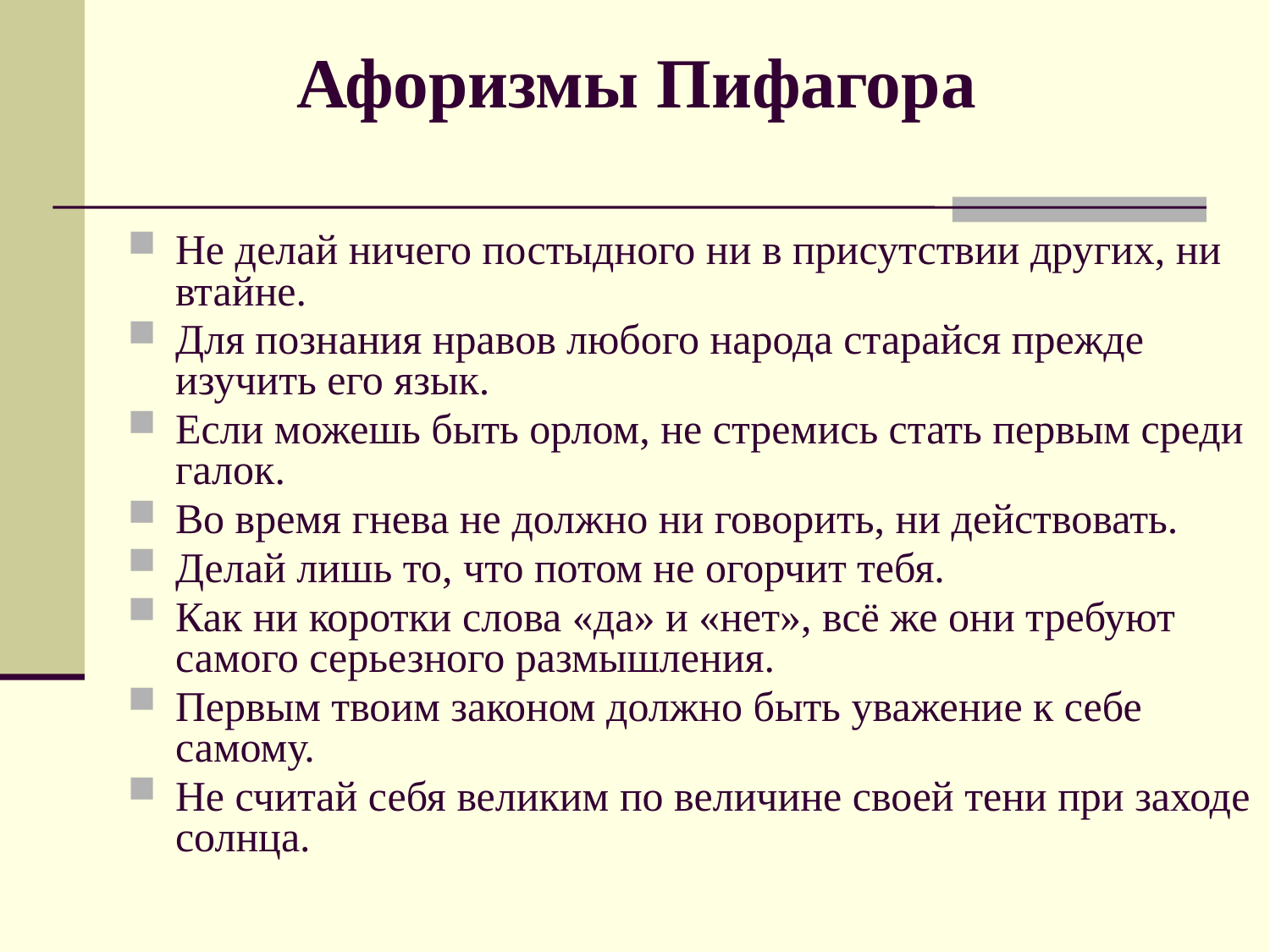

# Афоризмы Пифагора
Не делай ничего постыдного ни в присутствии других, ни втайне.
Для познания нравов любого народа старайся прежде изучить его язык.
Если можешь быть орлом, не стремись стать первым среди галок.
Во время гнева не должно ни говорить, ни действовать.
Делай лишь то, что потом не огорчит тебя.
Как ни коротки слова «да» и «нет», всё же они требуют самого серьезного размышления.
Первым твоим законом должно быть уважение к себе самому.
Не считай себя великим по величине своей тени при заходе солнца.